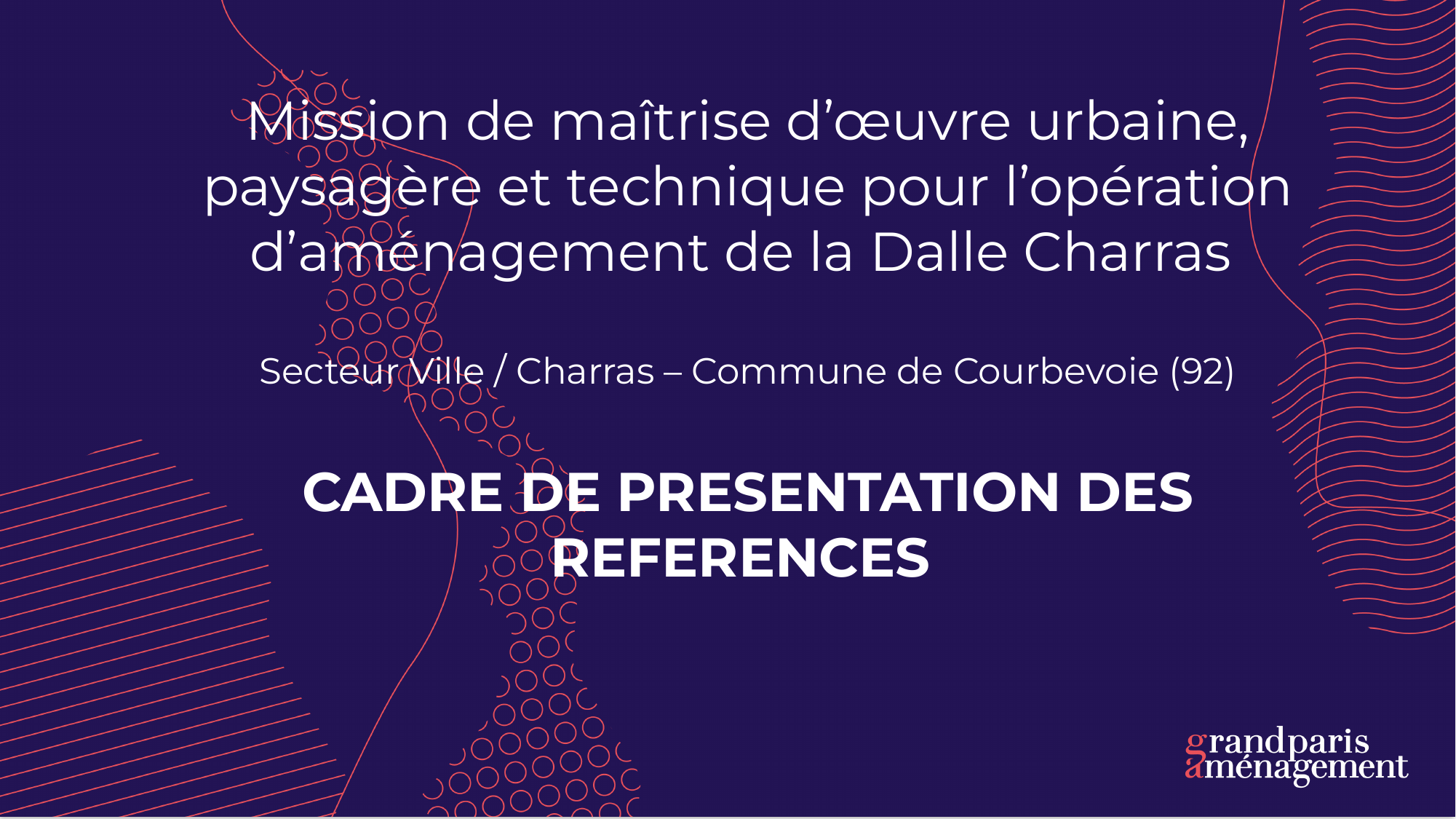

# Mission de maîtrise d’œuvre urbaine, paysagère et technique pour l’opération d’aménagement de la Dalle Charras Secteur Ville / Charras – Commune de Courbevoie (92) CADRE DE PRESENTATION DES REFERENCES